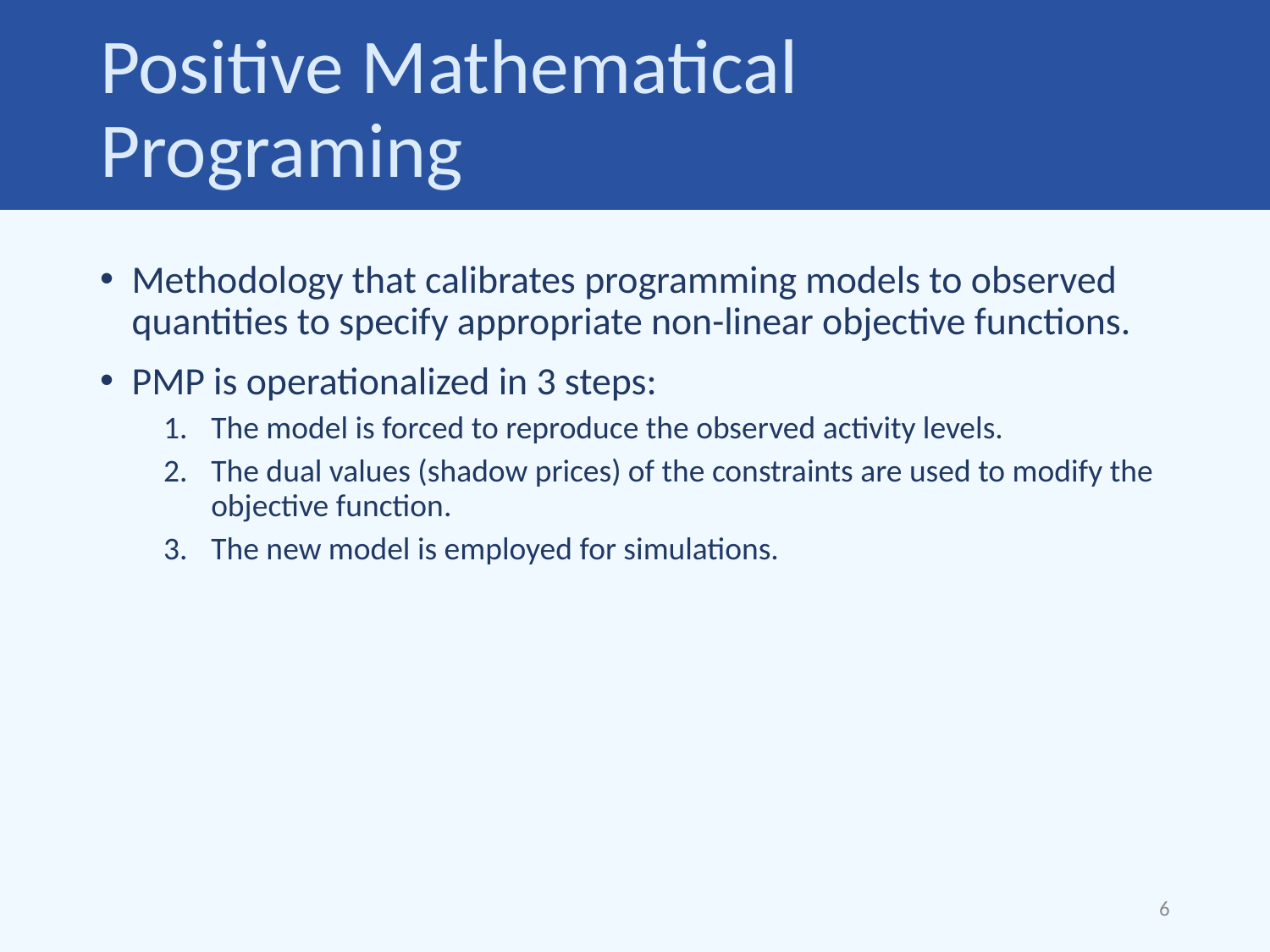

# Positive Mathematical Programing
Methodology that calibrates programming models to observed quantities to specify appropriate non-linear objective functions.
PMP is operationalized in 3 steps:
The model is forced to reproduce the observed activity levels.
The dual values (shadow prices) of the constraints are used to modify the objective function.
The new model is employed for simulations.

6